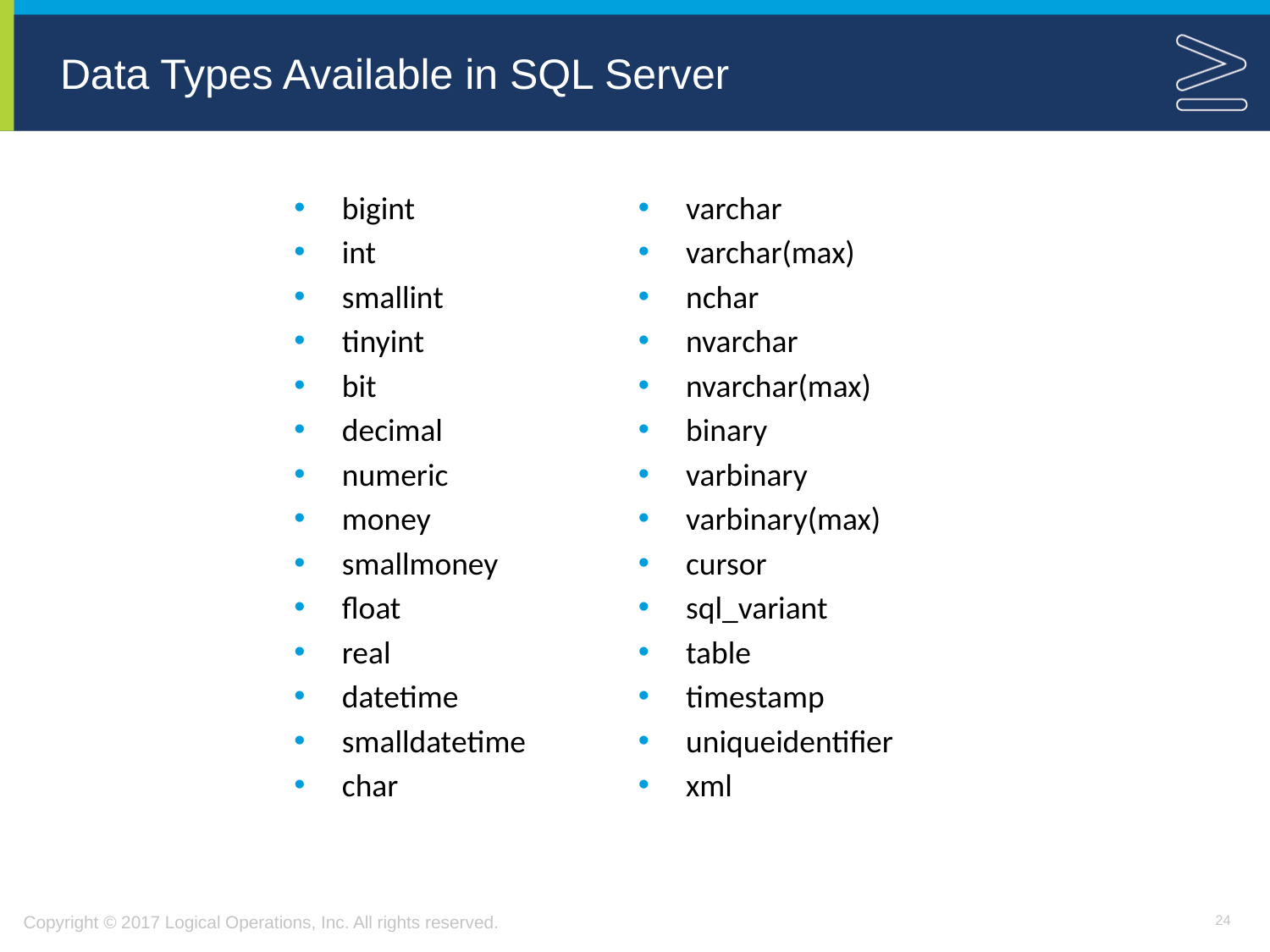

# Data Types Available in SQL Server
bigint
int
smallint
tinyint
bit
decimal
numeric
money
smallmoney
float
real
datetime
smalldatetime
char
varchar
varchar(max)
nchar
nvarchar
nvarchar(max)
binary
varbinary
varbinary(max)
cursor
sql_variant
table
timestamp
uniqueidentifier
xml

24